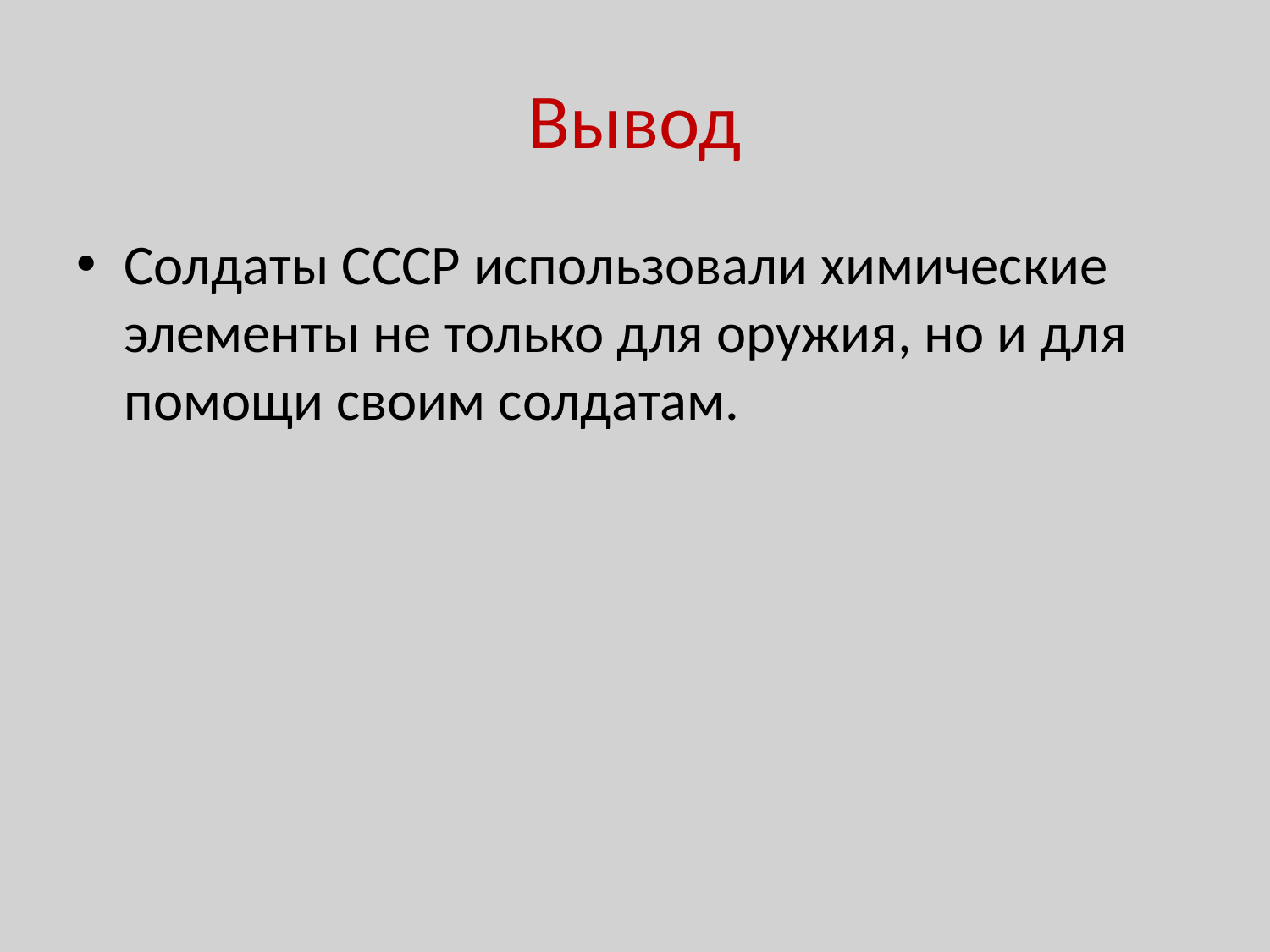

# Вывод
Солдаты СССР использовали химические элементы не только для оружия, но и для помощи своим солдатам.